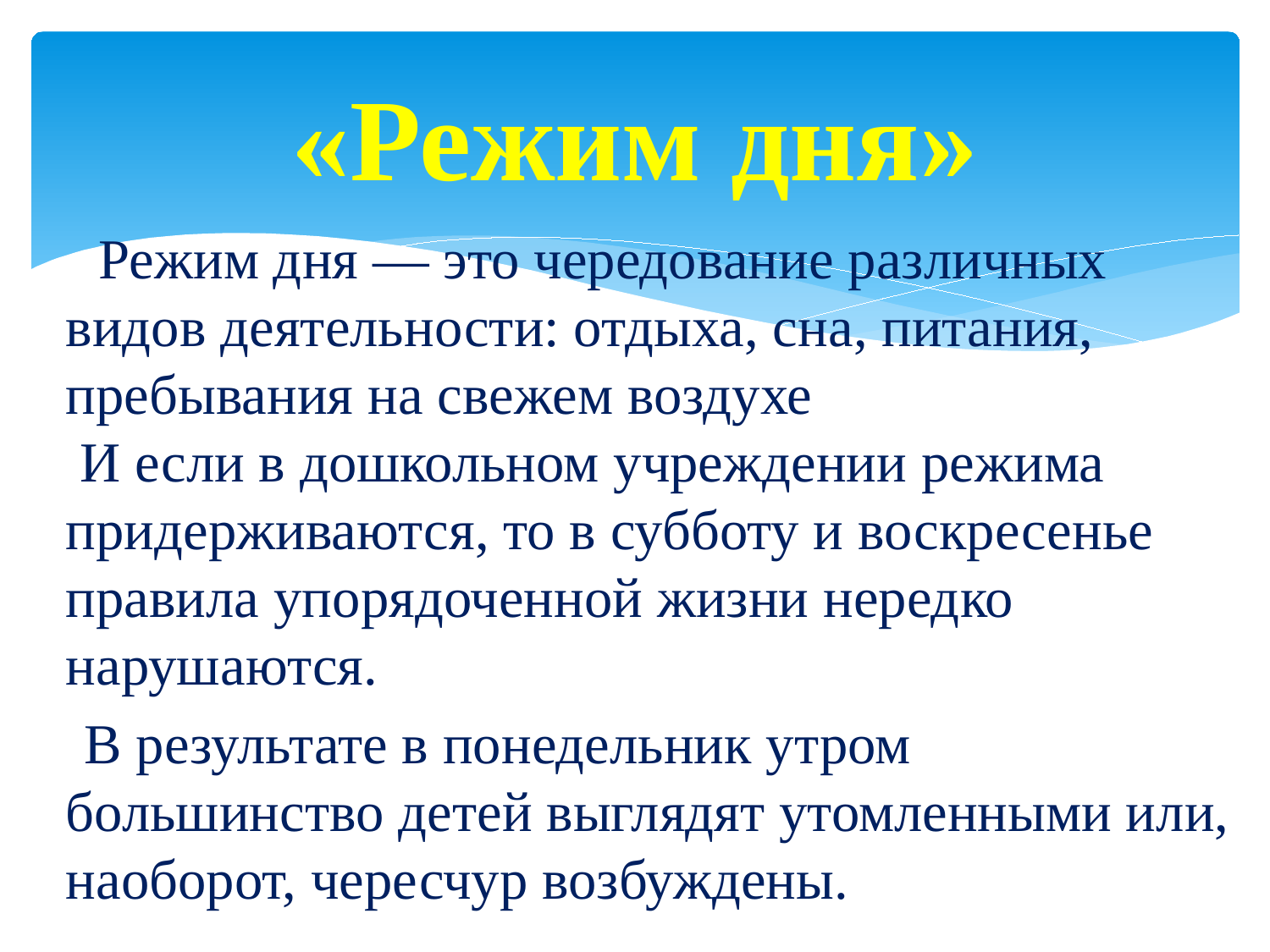

# «Режим дня»
     Режим дня — это чередование различных видов деятельности: отдыха, сна, питания, пребывания на свежем воздухе
 И если в дошкольном учреждении режима придерживаются, то в субботу и воскресенье правила упорядоченной жизни нередко нарушаются.
    В результате в понедельник утром большинство детей выглядят утомленными или, наоборот, чересчур возбуждены.